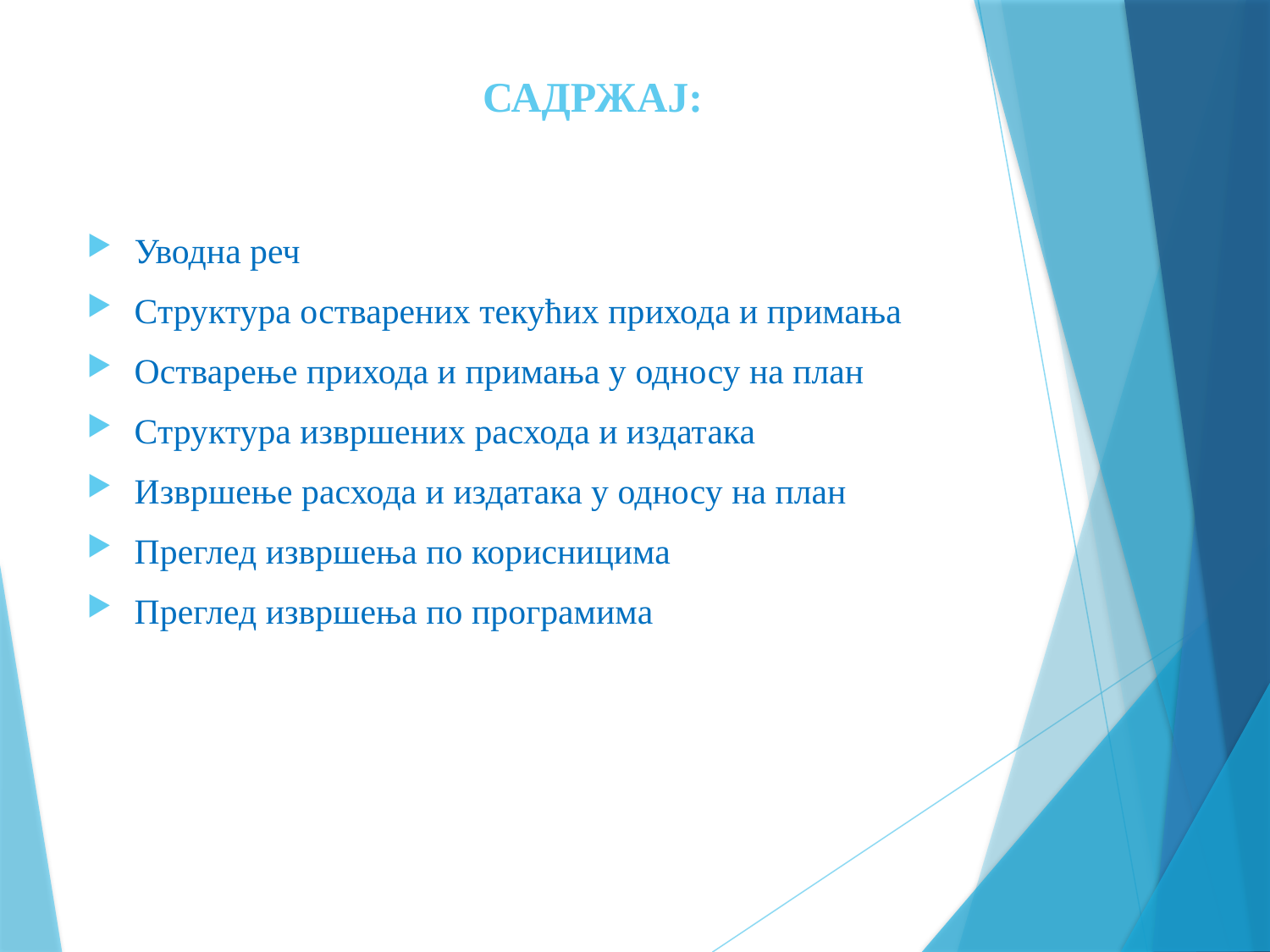

# САДРЖАЈ:
Уводна реч
Структура остварених текућих прихода и примања
Остварење прихода и примања у односу на план
Структура извршених расхода и издатака
Извршење расхода и издатака у односу на план
Преглед извршења по корисницима
Преглед извршења по програмима